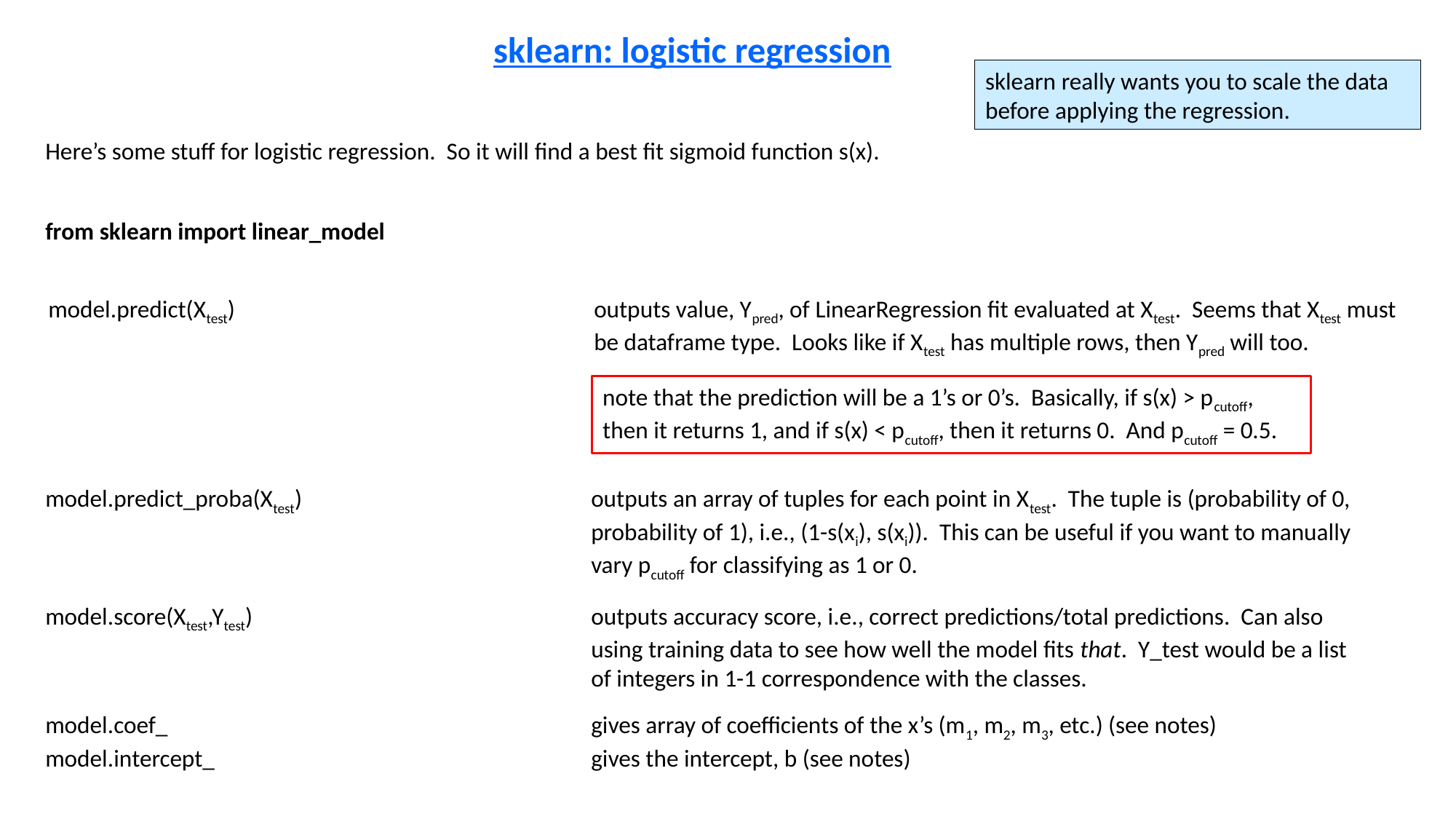

sklearn: logistic regression
sklearn really wants you to scale the data before applying the regression.
Here’s some stuff for logistic regression.  So it will find a best fit sigmoid function s(x).
from sklearn import linear_model
model.predict(Xtest)				outputs value, Ypred, of LinearRegression fit evaluated at Xtest.  Seems that Xtest must
					be dataframe type.  Looks like if Xtest has multiple rows, then Ypred will too.
note that the prediction will be a 1’s or 0’s.  Basically, if s(x) > pcutoff, then it returns 1, and if s(x) < pcutoff, then it returns 0.  And pcutoff = 0.5.
model.predict_proba(Xtest)			outputs an array of tuples for each point in Xtest.  The tuple is (probability of 0,
					probability of 1), i.e., (1-s(xi), s(xi)).  This can be useful if you want to manually
					vary pcutoff for classifying as 1 or 0.
model.score(Xtest,Ytest)				outputs accuracy score, i.e., correct predictions/total predictions.  Can also
					using training data to see how well the model fits that.  Y_test would be a list
					of integers in 1-1 correspondence with the classes.
model.coef_				gives array of coefficients of the x’s (m1, m2, m3, etc.) (see notes)
model.intercept_				gives the intercept, b (see notes)